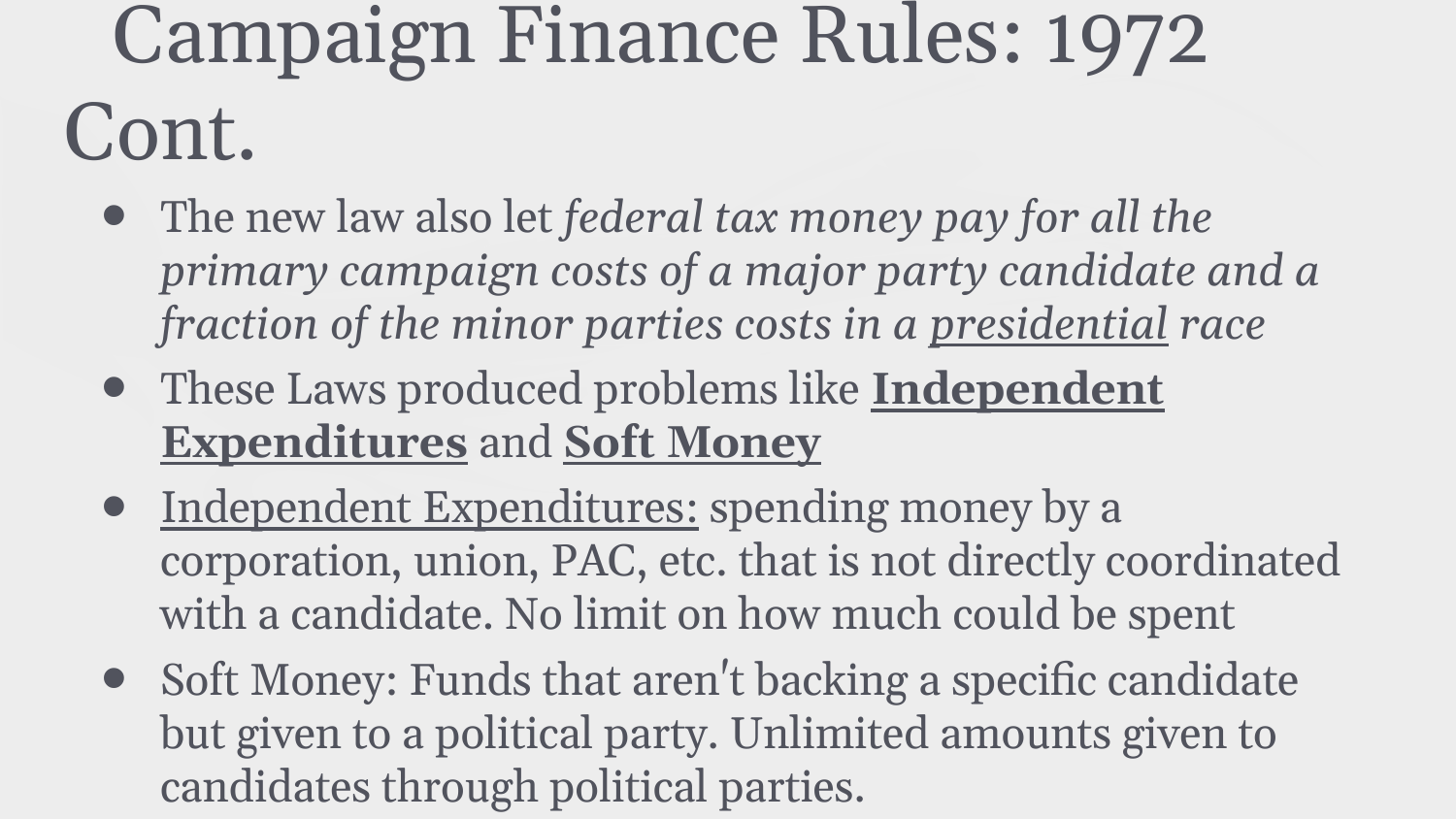

# Campaign Finance Rules: 1972 Cont.
The new law also let federal tax money pay for all the primary campaign costs of a major party candidate and a fraction of the minor parties costs in a presidential race
These Laws produced problems like Independent Expenditures and Soft Money
Independent Expenditures: spending money by a corporation, union, PAC, etc. that is not directly coordinated with a candidate. No limit on how much could be spent
Soft Money: Funds that aren't backing a specific candidate but given to a political party. Unlimited amounts given to candidates through political parties.